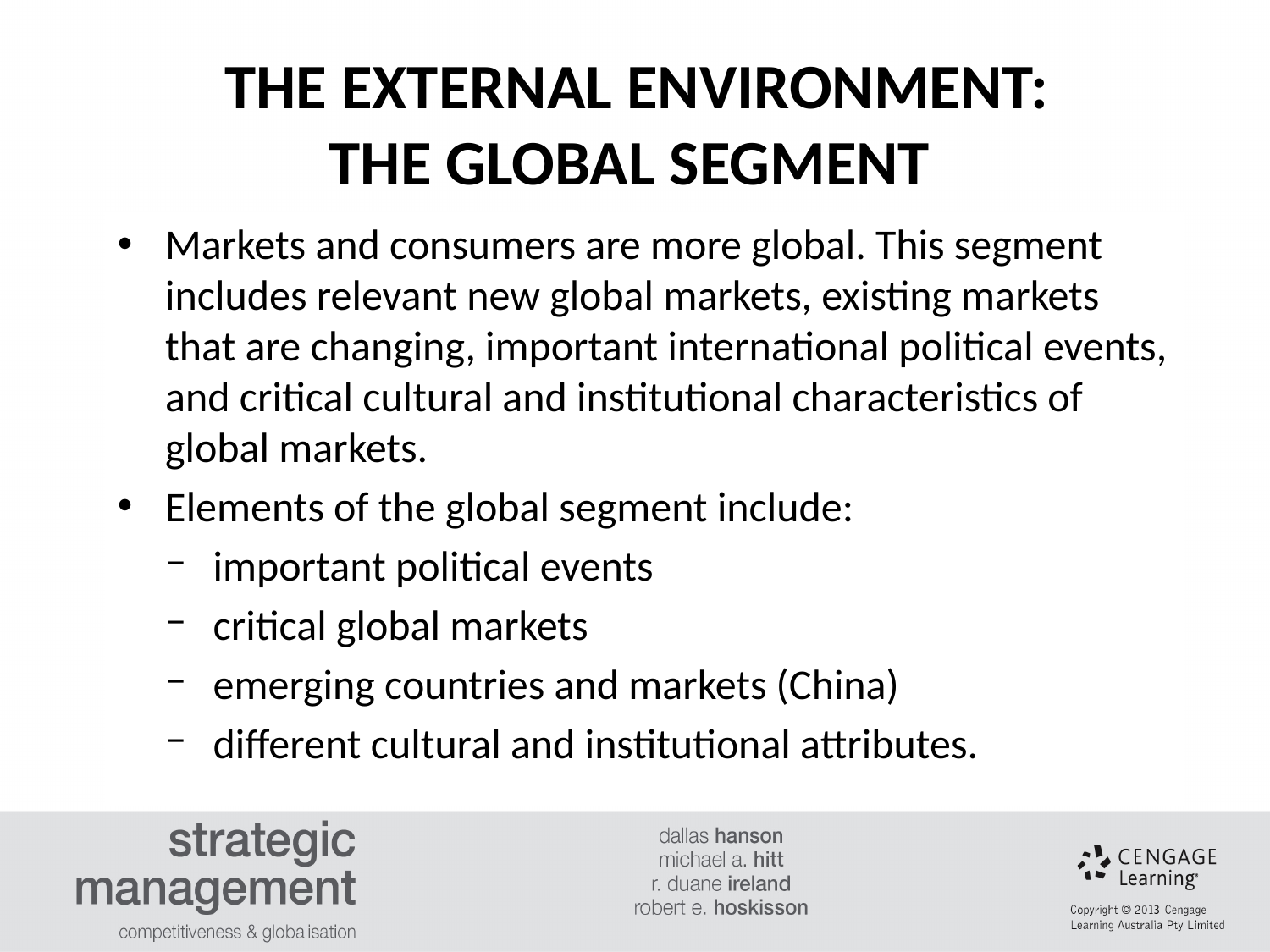

THE EXTERNAL ENVIRONMENT:
THE GLOBAL SEGMENT
#
Markets and consumers are more global. This segment includes relevant new global markets, existing markets that are changing, important international political events, and critical cultural and institutional characteristics of global markets.
Elements of the global segment include:
important political events
critical global markets
emerging countries and markets (China)
different cultural and institutional attributes.